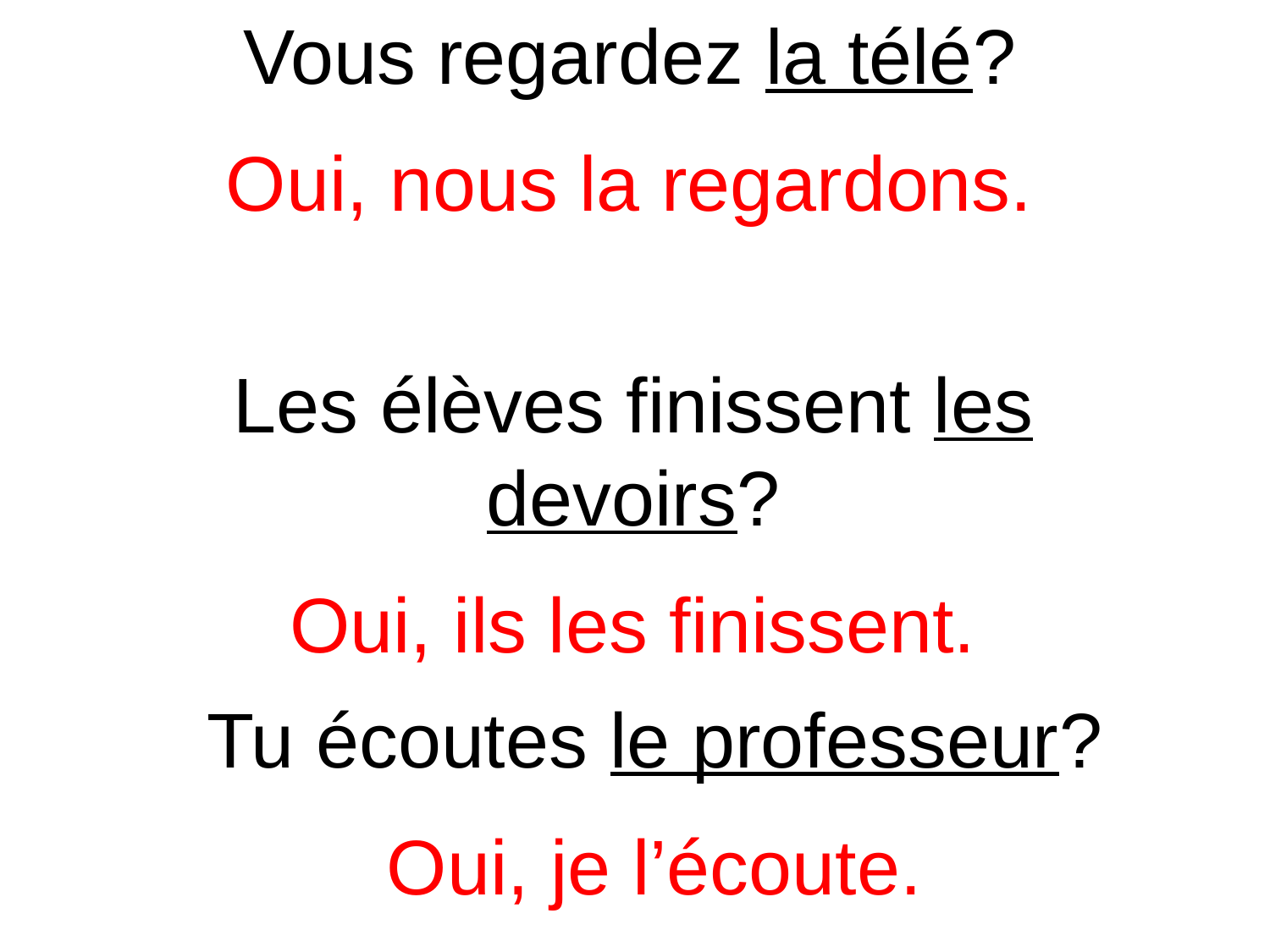

Vous regardez la télé?

Oui, nous la regardons.
Les élèves finissent les devoirs?

Oui, ils les finissent.
Tu écoutes le professeur?

Oui, je l’écoute.